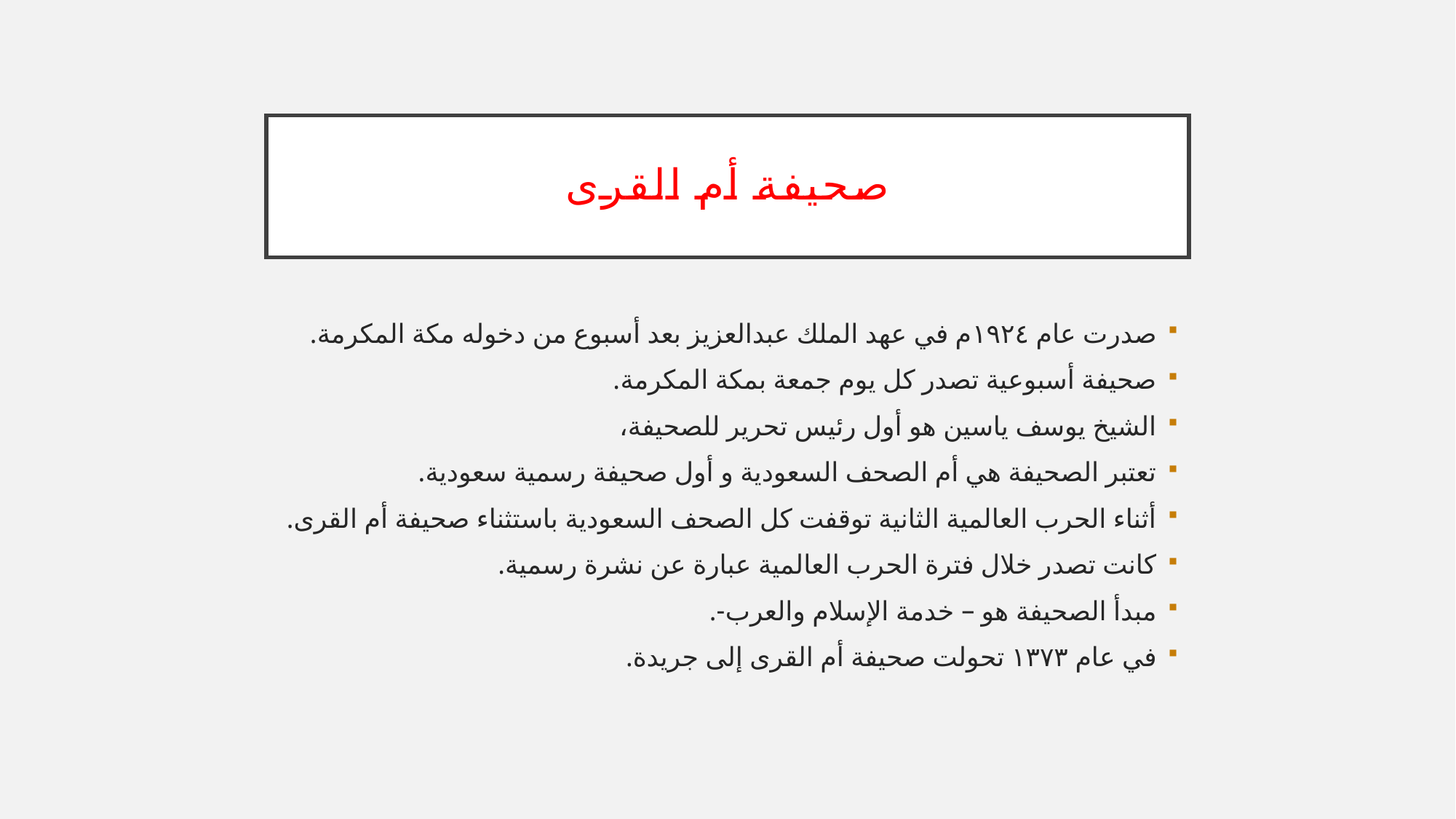

# صحيفة أم القرى
صدرت عام ١٩٢٤م في عهد الملك عبدالعزيز بعد أسبوع من دخوله مكة المكرمة.
صحيفة أسبوعية تصدر كل يوم جمعة بمكة المكرمة.
الشيخ يوسف ياسين هو أول رئيس تحرير للصحيفة،
تعتبر الصحيفة هي أم الصحف السعودية و أول صحيفة رسمية سعودية.
أثناء الحرب العالمية الثانية توقفت كل الصحف السعودية باستثناء صحيفة أم القرى.
كانت تصدر خلال فترة الحرب العالمية عبارة عن نشرة رسمية.
مبدأ الصحيفة هو – خدمة الإسلام والعرب-.
في عام ١٣٧٣ تحولت صحيفة أم القرى إلى جريدة.